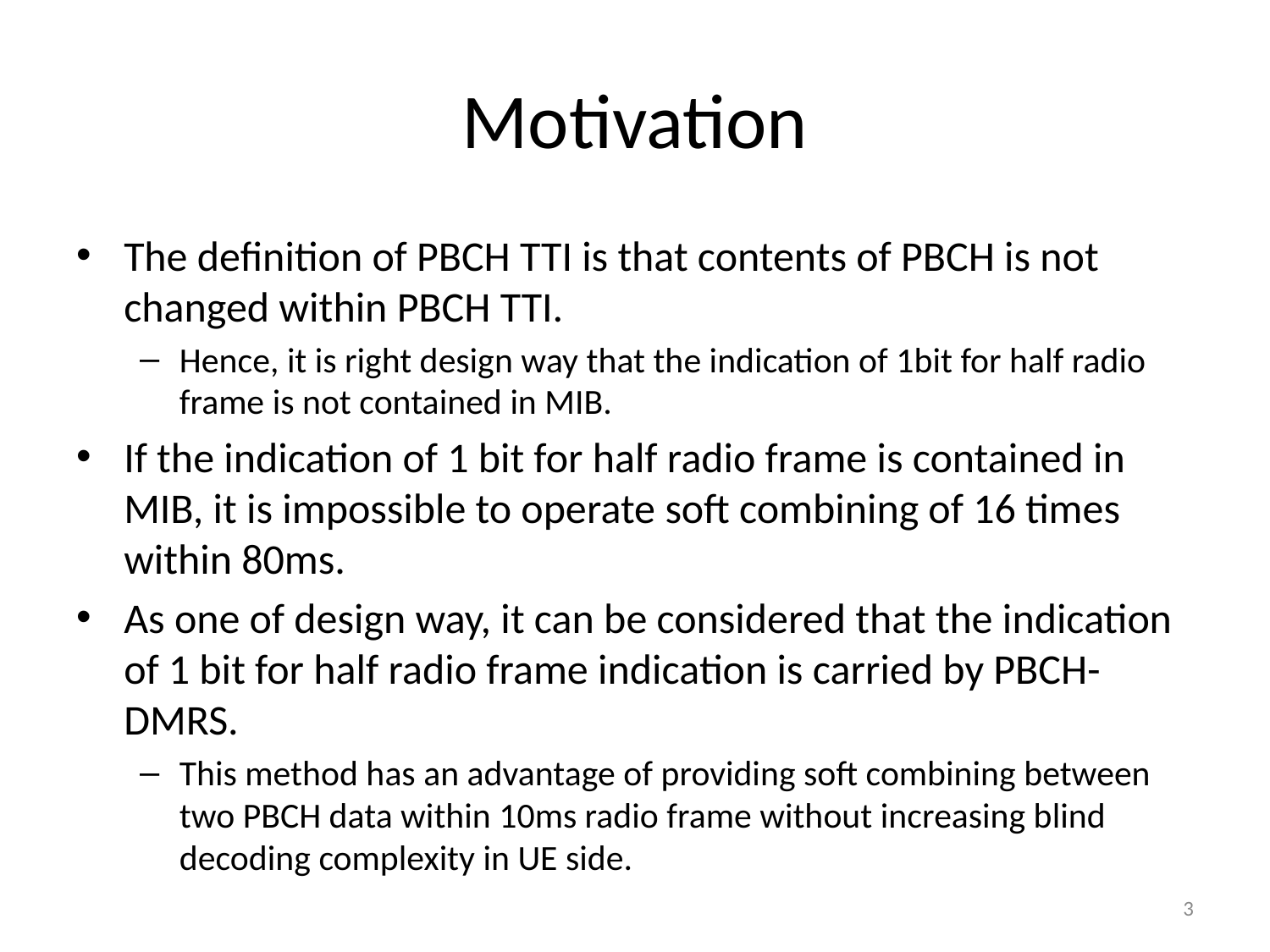

# Motivation
The definition of PBCH TTI is that contents of PBCH is not changed within PBCH TTI.
Hence, it is right design way that the indication of 1bit for half radio frame is not contained in MIB.
If the indication of 1 bit for half radio frame is contained in MIB, it is impossible to operate soft combining of 16 times within 80ms.
As one of design way, it can be considered that the indication of 1 bit for half radio frame indication is carried by PBCH-DMRS.
This method has an advantage of providing soft combining between two PBCH data within 10ms radio frame without increasing blind decoding complexity in UE side.
3